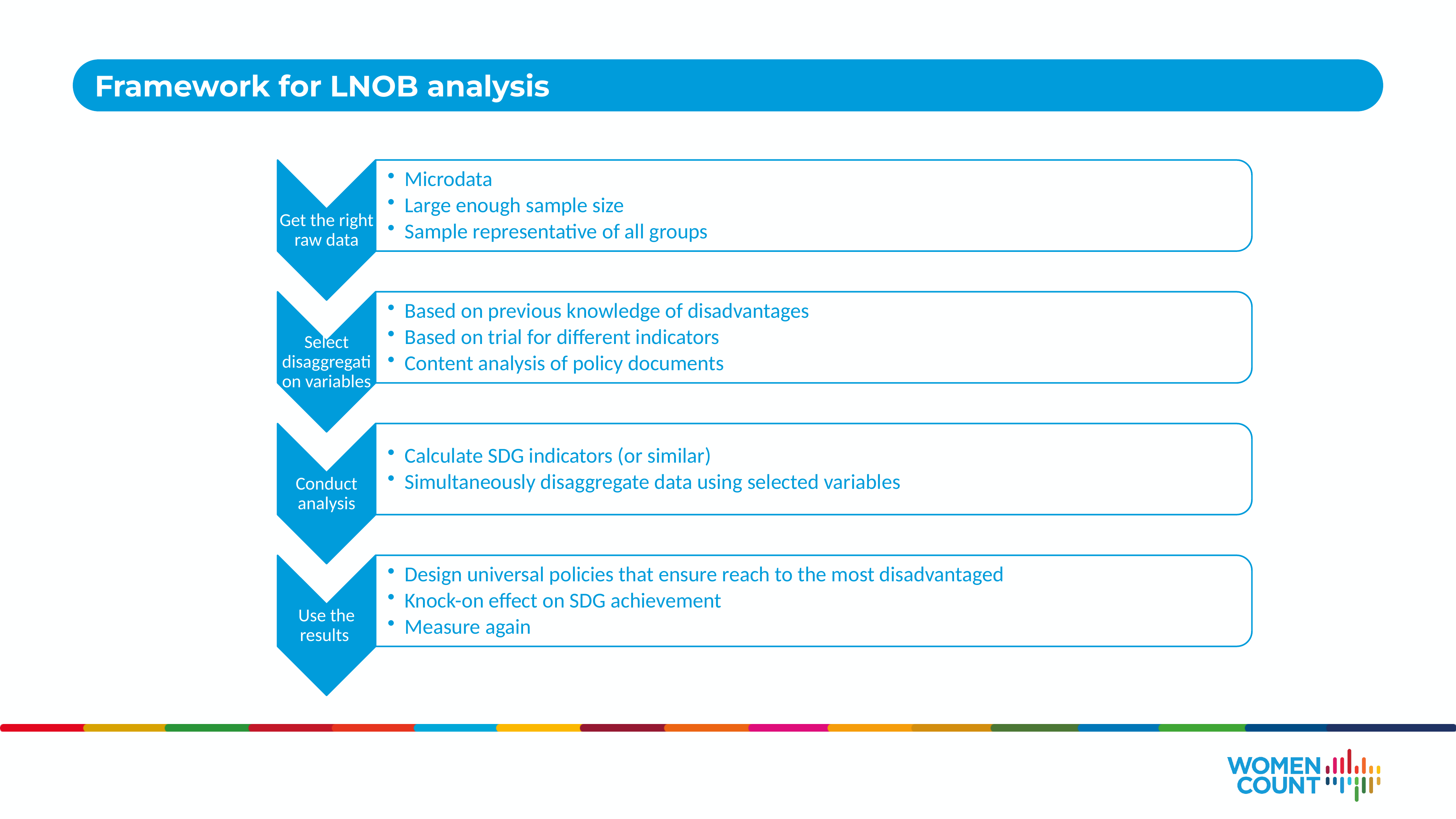

Framework for LNOB analysis
Get the right raw data
Microdata
Large enough sample size
Sample representative of all groups
Select disaggregation variables
Based on previous knowledge of disadvantages
Based on trial for different indicators
Content analysis of policy documents
Conduct analysis
Calculate SDG indicators (or similar)
Simultaneously disaggregate data using selected variables
Use the results
Design universal policies that ensure reach to the most disadvantaged
Knock-on effect on SDG achievement
Measure again